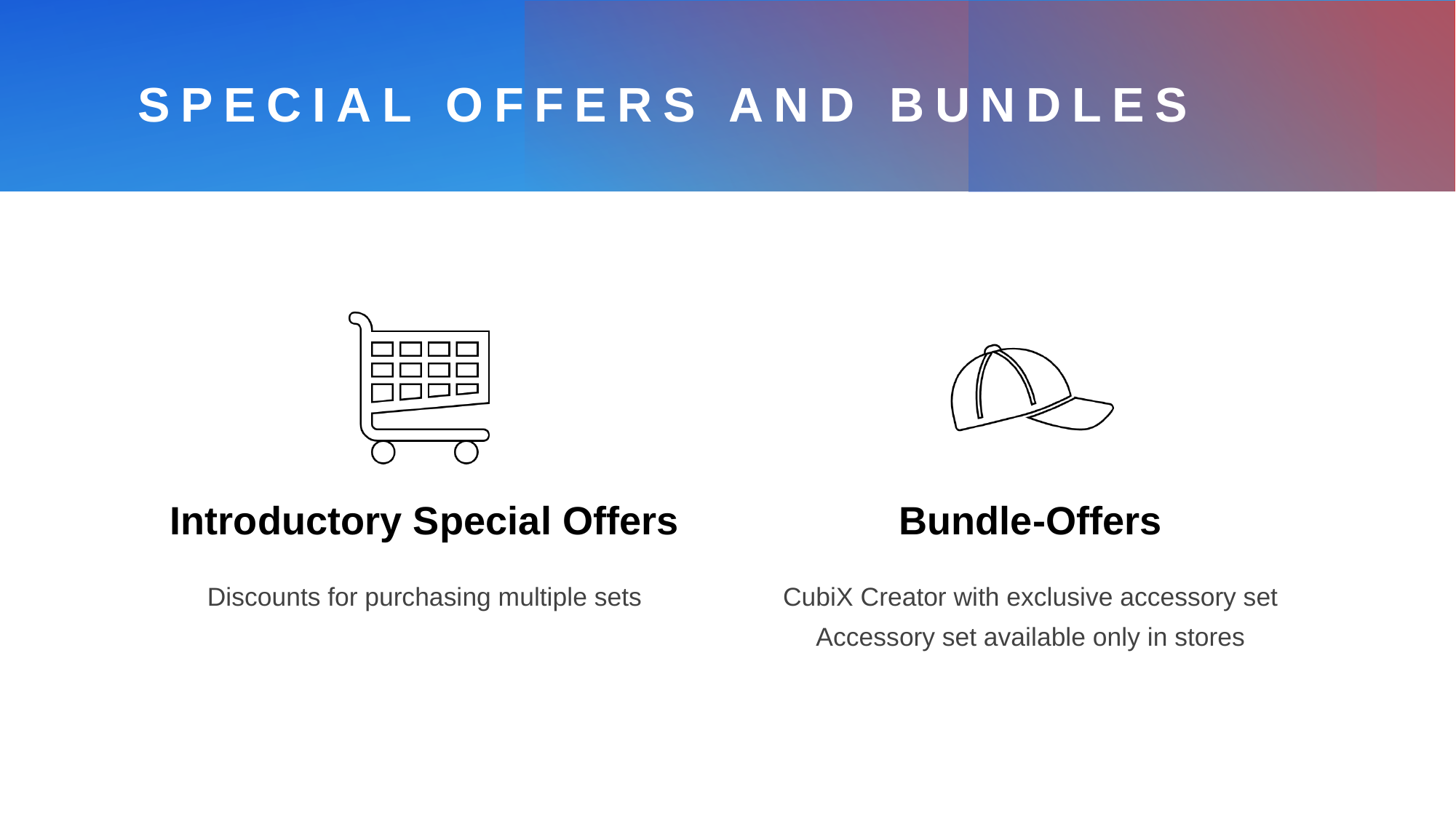

# Special offers and Bundles
Introductory Special Offers
Discounts for purchasing multiple sets
Bundle-Offers
CubiX Creator with exclusive accessory set
Accessory set available only in stores